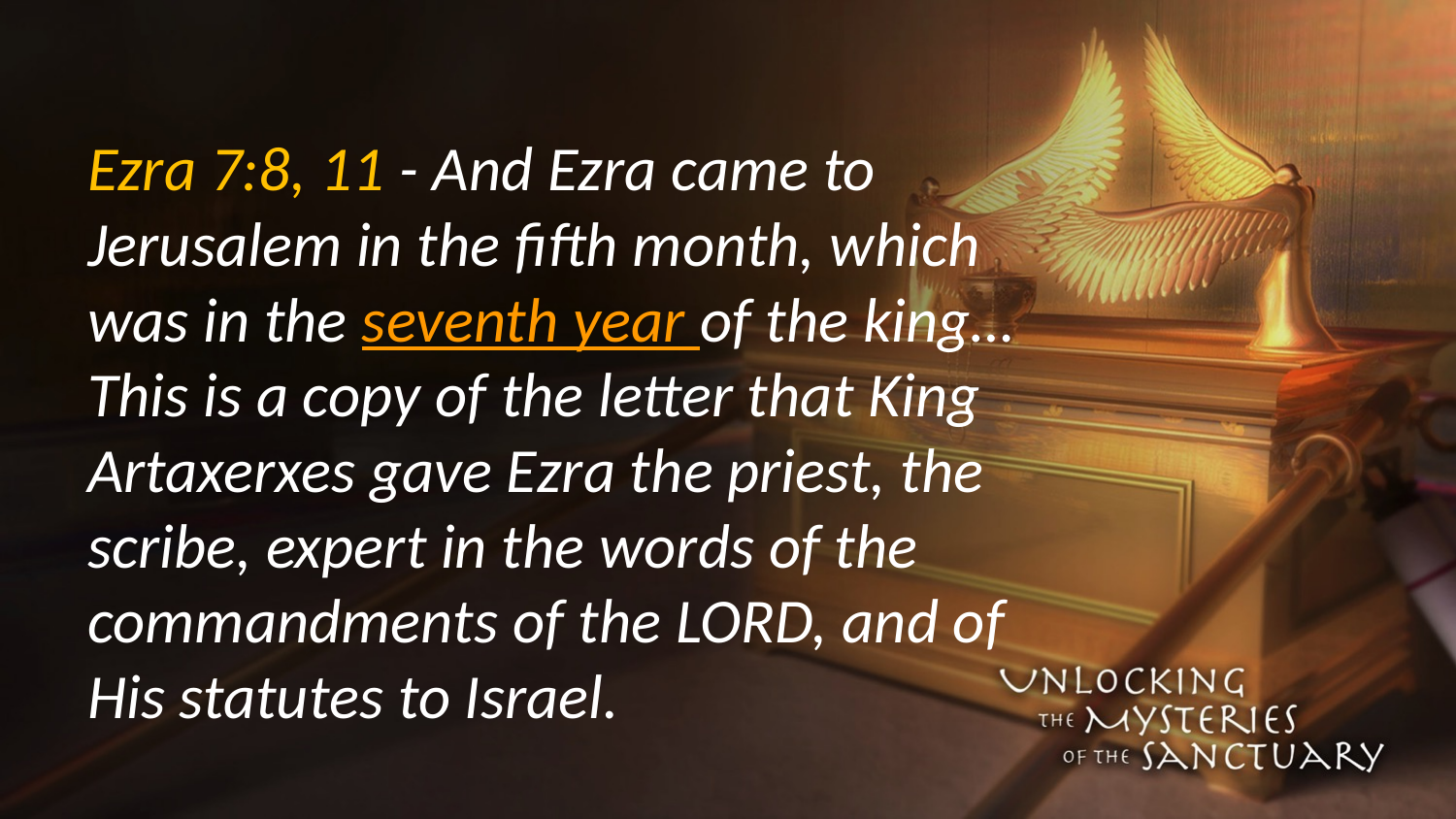

#
Ezra 7:8, 11 - And Ezra came to Jerusalem in the fifth month, which was in the seventh year of the king… This is a copy of the letter that King Artaxerxes gave Ezra the priest, the scribe, expert in the words of the commandments of the LORD, and of His statutes to Israel.